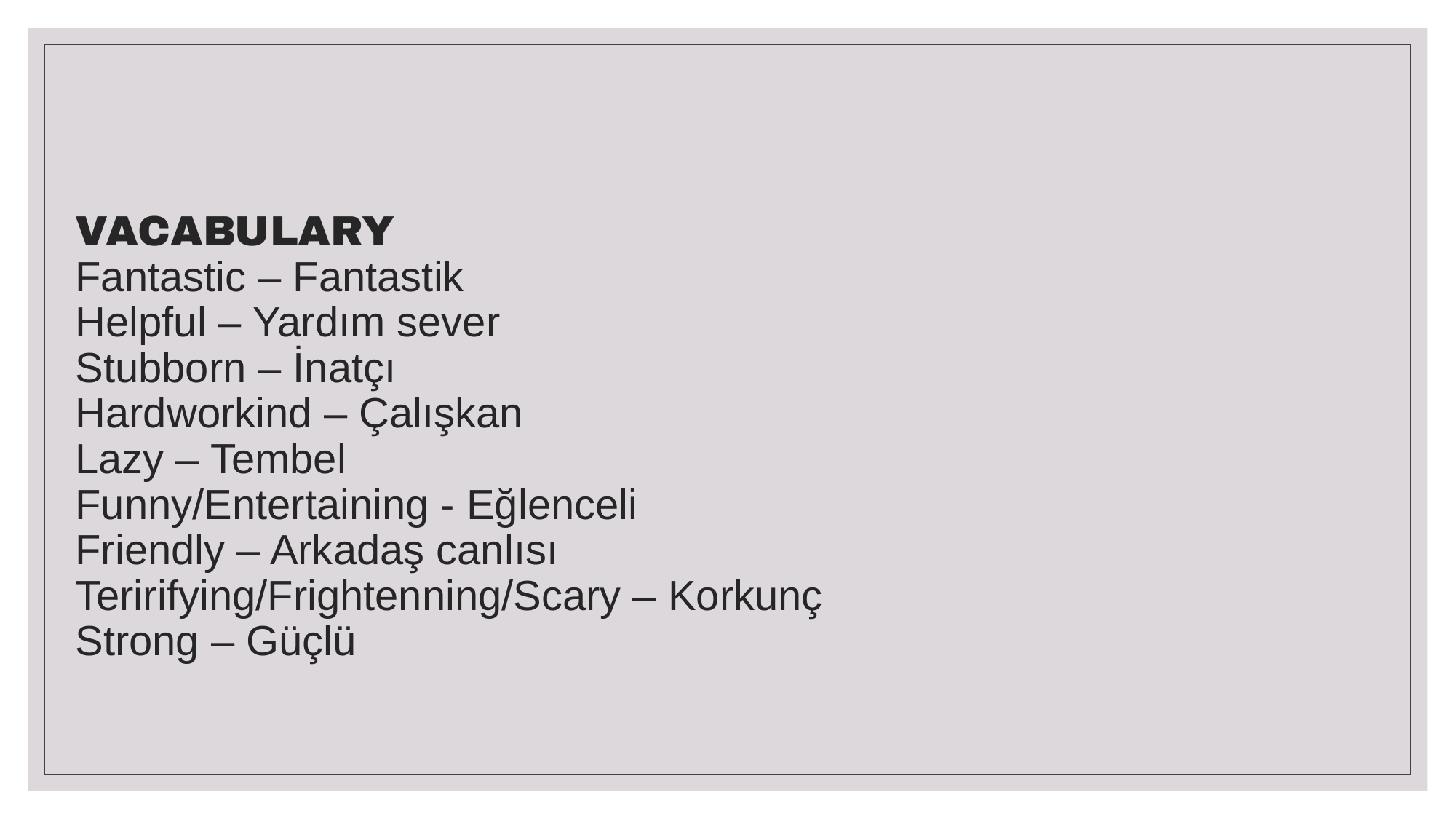

# VACABULARY Fantastic – Fantastik Helpful – Yardım sever Stubborn – İnatçı Hardworkind – Çalışkan Lazy – Tembel Funny/Entertaining - Eğlenceli Friendly – Arkadaş canlısı Teririfying/Frightenning/Scary – Korkunç Strong – Güçlü